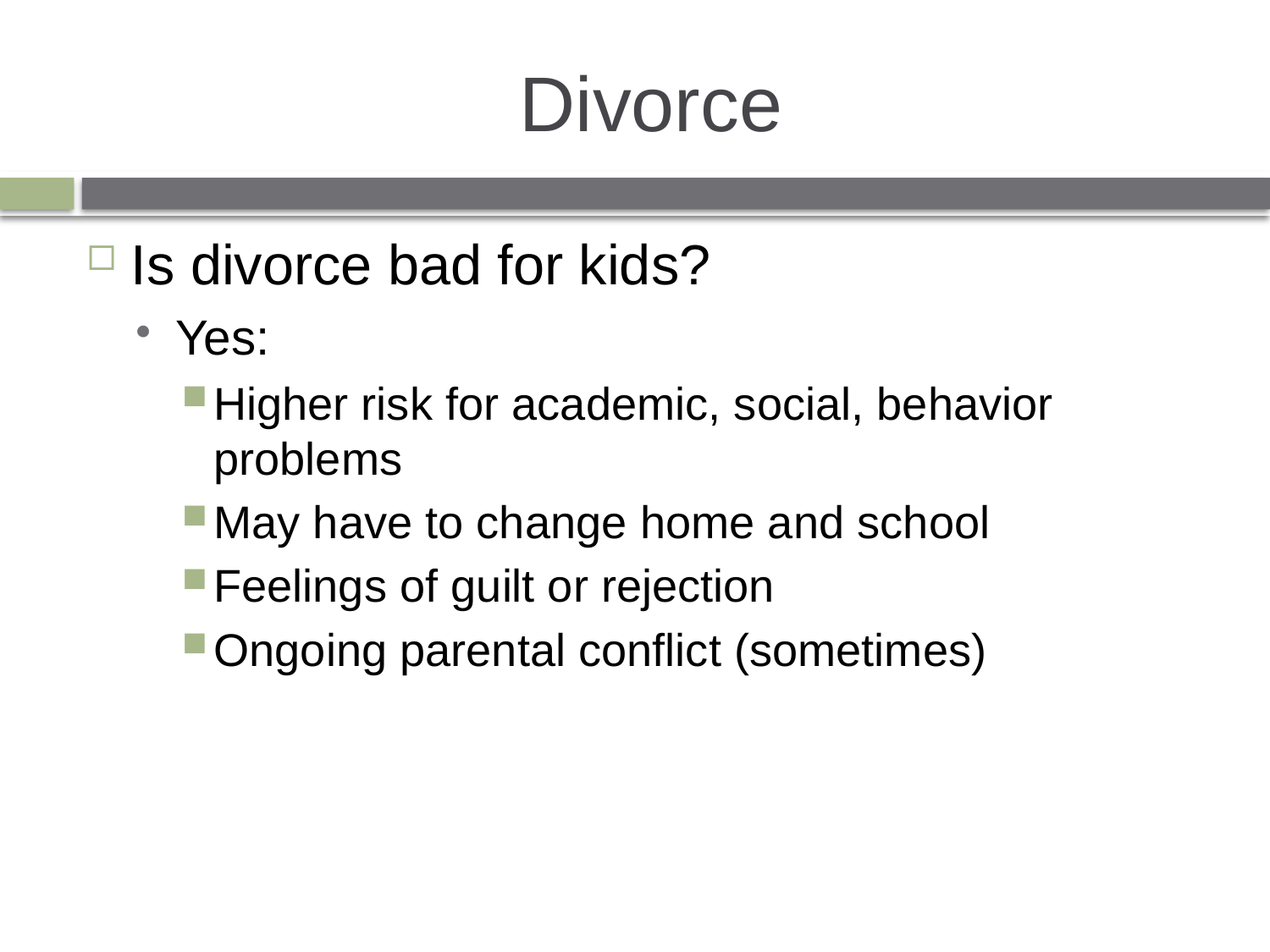

# Divorce
Is divorce bad for kids?
Yes:
Higher risk for academic, social, behavior problems
May have to change home and school
Feelings of guilt or rejection
Ongoing parental conflict (sometimes)